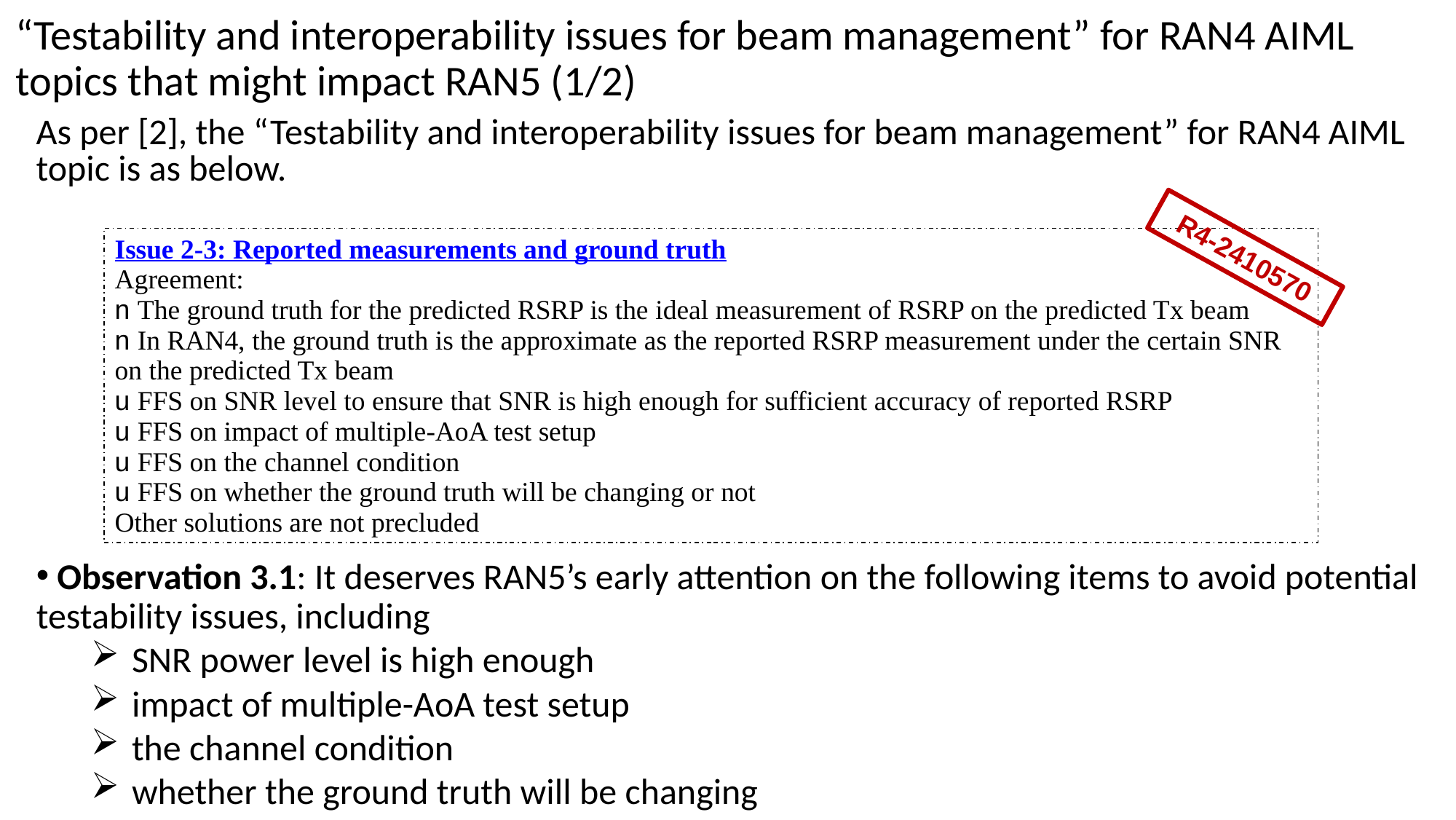

# “Testability and interoperability issues for beam management” for RAN4 AIML topics that might impact RAN5 (1/2)
As per [2], the “Testability and interoperability issues for beam management” for RAN4 AIML topic is as below.
Issue 2-3: Reported measurements and ground truth
Agreement:
n The ground truth for the predicted RSRP is the ideal measurement of RSRP on the predicted Tx beam
n In RAN4, the ground truth is the approximate as the reported RSRP measurement under the certain SNR on the predicted Tx beam
u FFS on SNR level to ensure that SNR is high enough for sufficient accuracy of reported RSRP
u FFS on impact of multiple-AoA test setup
u FFS on the channel condition
u FFS on whether the ground truth will be changing or not
Other solutions are not precluded
R4-2410570
 Observation 3.1: It deserves RAN5’s early attention on the following items to avoid potential testability issues, including
SNR power level is high enough
impact of multiple-AoA test setup
the channel condition
whether the ground truth will be changing